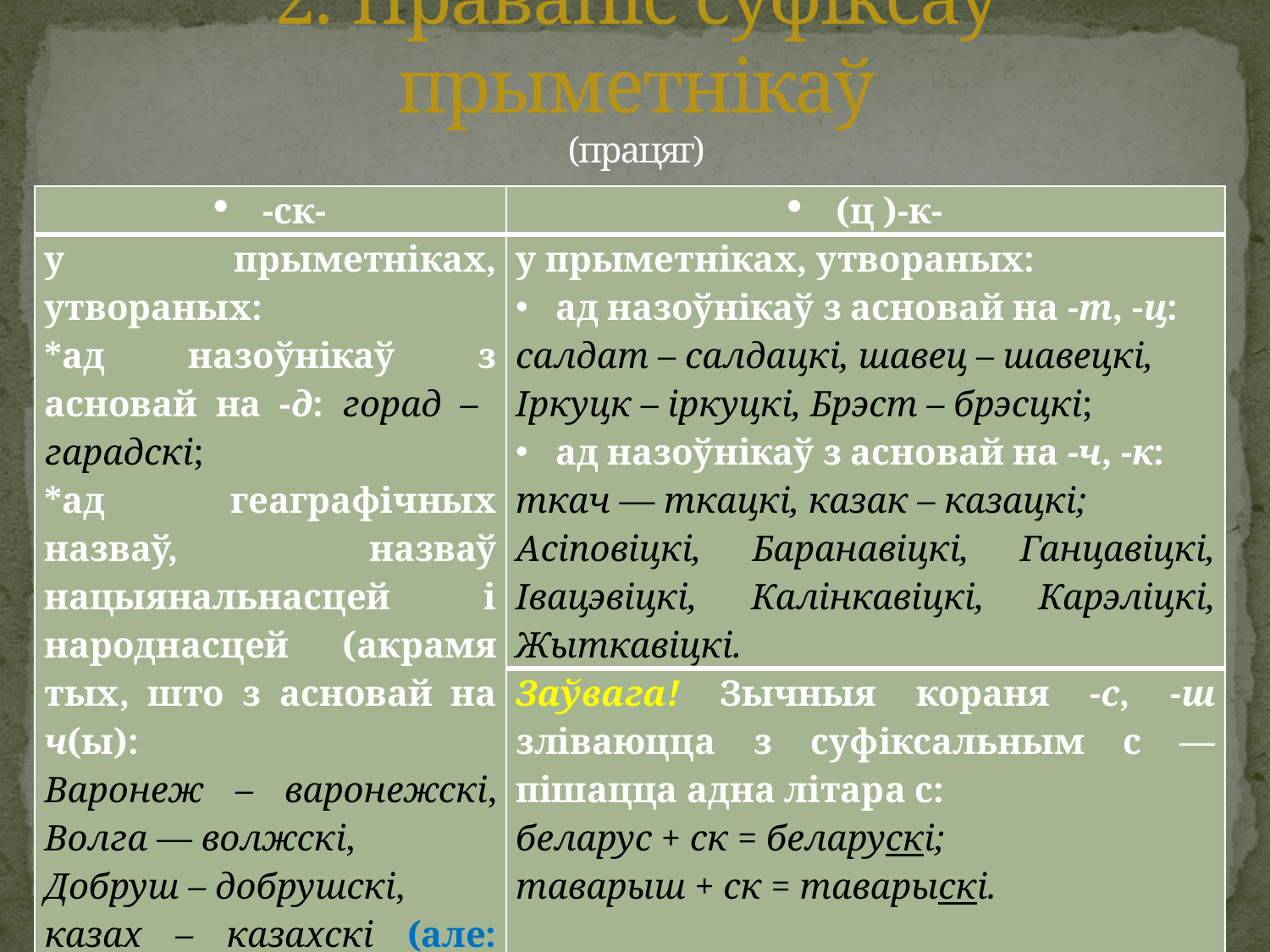

# 2. Правапіс суфіксаў прыметнікаў (працяг)
| -ск- | (ц )-к- |
| --- | --- |
| у прыметніках, утвораных: \*ад назоўнікаў з асновай на -д: горад – гарадскі; \*ад геаграфічных назваў, назваў нацыянальнасцей і народнасцей (акрамя тых, што з асновай на ч(ы): Варонеж – варонежскі, Волга — волжскі, Добруш – добрушскі, казах – казахскі (але: калмыцкі, славацкі, турэцкі). | у прыметніках, утвораных: ад назоўнікаў з асновай на -т, -ц: салдат – салдацкі, шавец – шавецкі, Іркуцк – іркуцкі, Брэст – брэсцкі; ад назоўнікаў з асновай на -ч, -к: ткач — ткацкі, казак – казацкі; Асіповіцкі, Баранавіцкі, Ганцавіцкі, Івацэвіцкі, Калінкавіцкі, Карэліцкі, Жыткавіцкі. |
|  | Заўвага! Зычныя кораня -с, -ш зліваюцца з суфіксальным с — пішацца адна літара с: беларус + ск = беларускі; таварыш + ск = таварыскі. |